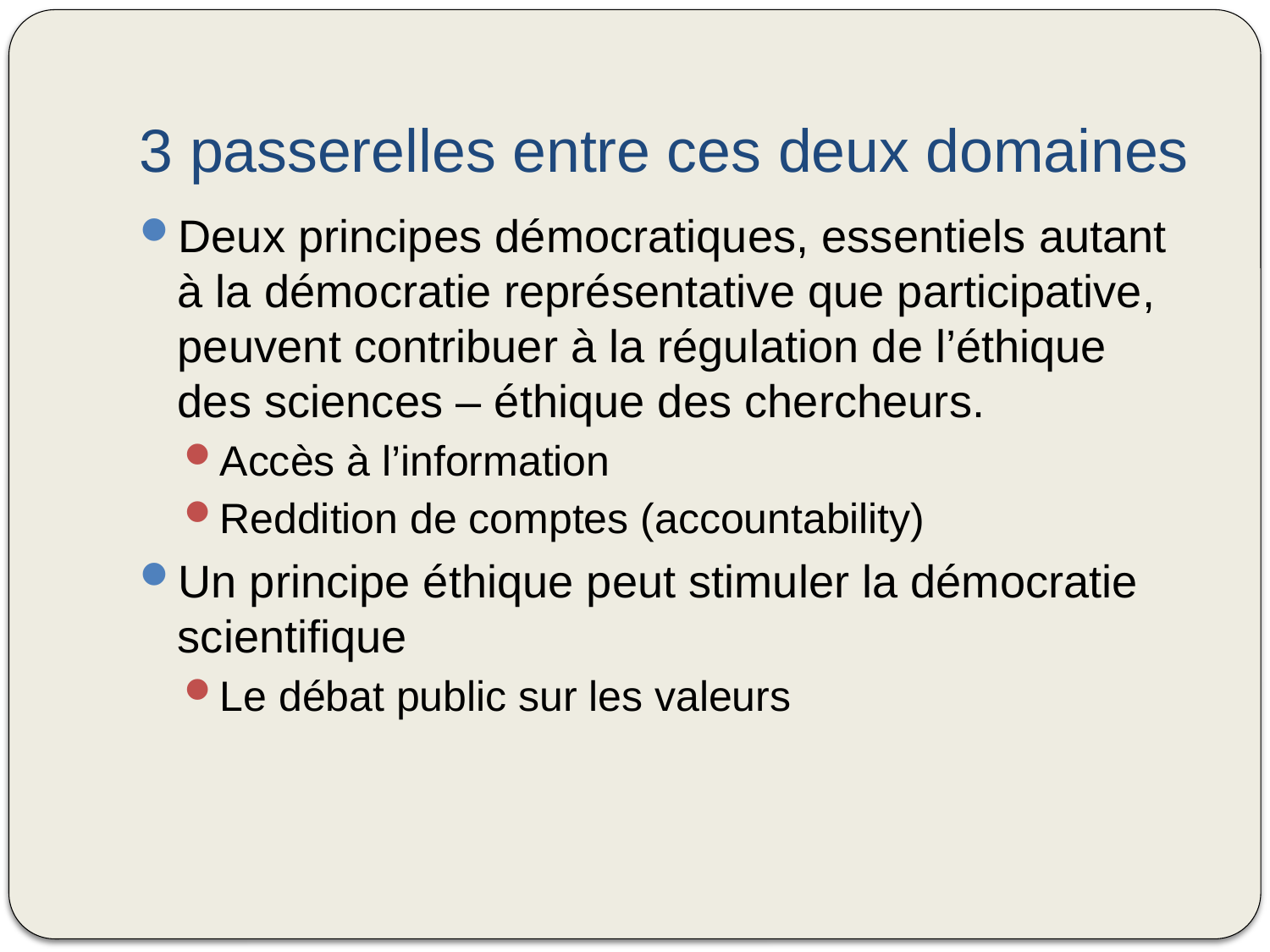

# 3 passerelles entre ces deux domaines
Deux principes démocratiques, essentiels autant à la démocratie représentative que participative, peuvent contribuer à la régulation de l’éthique des sciences – éthique des chercheurs.
Accès à l’information
Reddition de comptes (accountability)
Un principe éthique peut stimuler la démocratie scientifique
Le débat public sur les valeurs